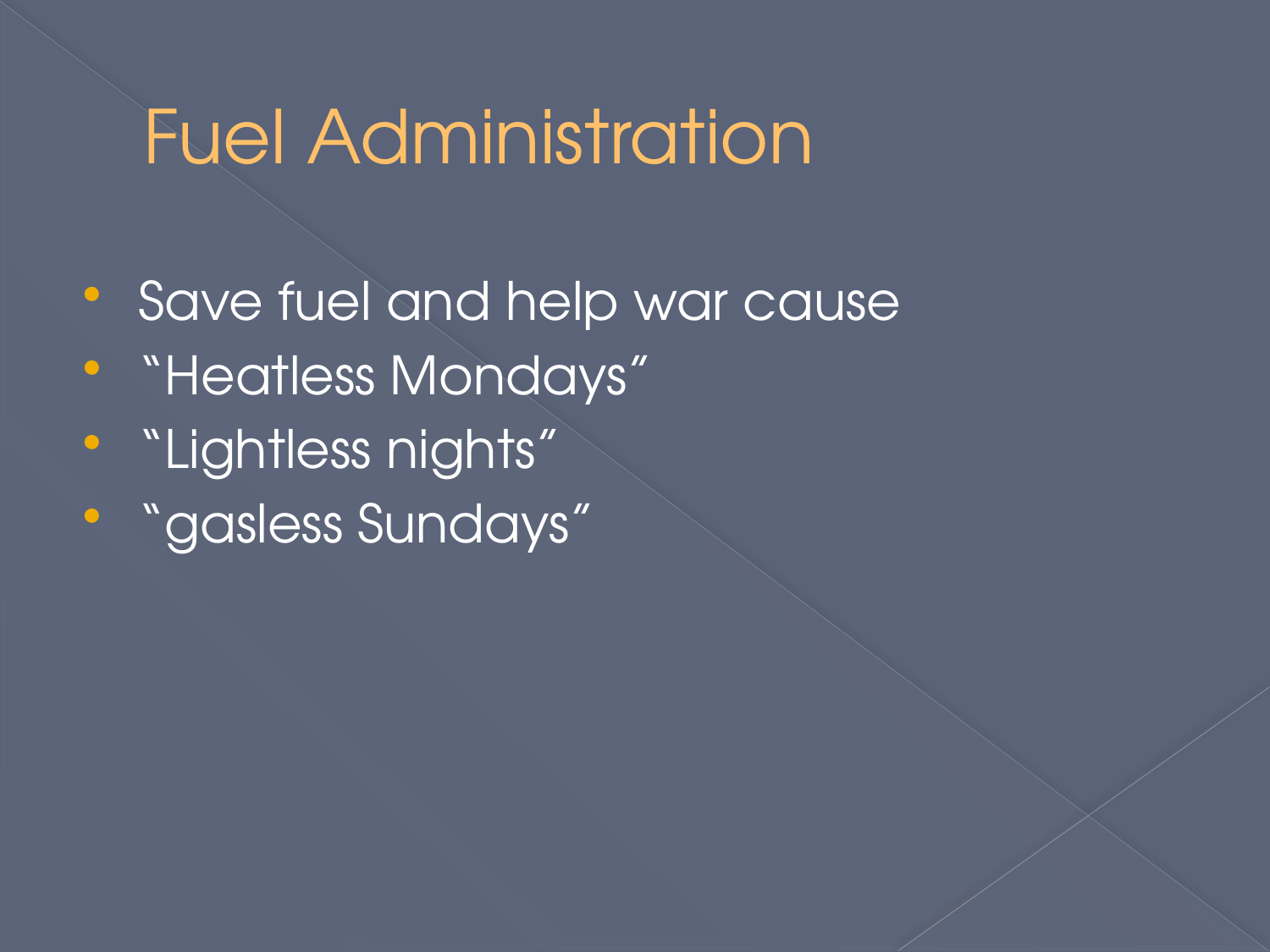

# Fuel Administration
Save fuel and help war cause
“Heatless Mondays”
“Lightless nights”
“gasless Sundays”